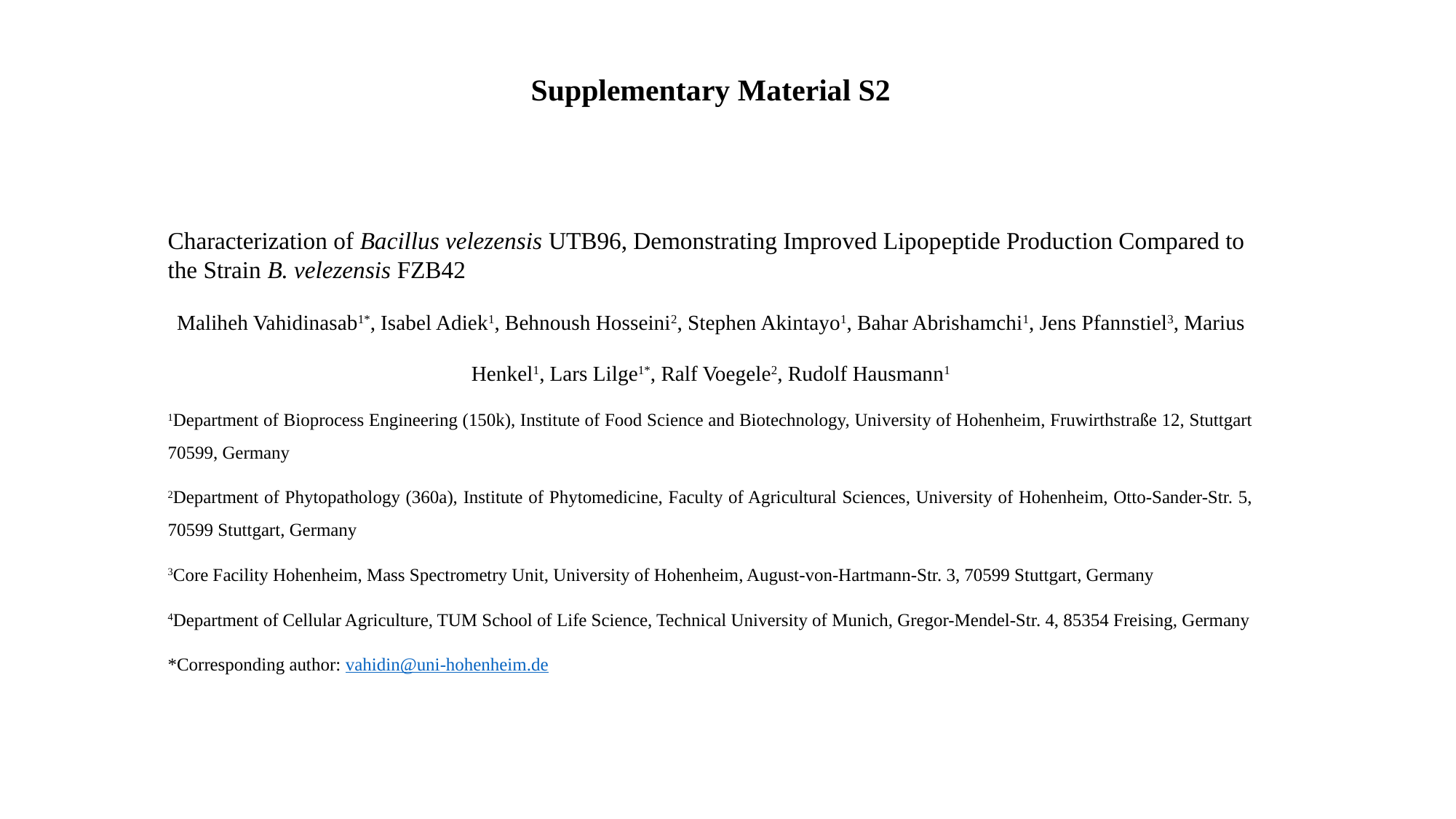

Supplementary Material S2

Characterization of Bacillus velezensis UTB96, Demonstrating Improved Lipopeptide Production Compared to the Strain B. velezensis FZB42
Maliheh Vahidinasab1*, Isabel Adiek1, Behnoush Hosseini2, Stephen Akintayo1, Bahar Abrishamchi1, Jens Pfannstiel3, Marius Henkel1, Lars Lilge1*, Ralf Voegele2, Rudolf Hausmann1
1Department of Bioprocess Engineering (150k), Institute of Food Science and Biotechnology, University of Hohenheim, Fruwirthstraße 12, Stuttgart 70599, Germany
2Department of Phytopathology (360a), Institute of Phytomedicine, Faculty of Agricultural Sciences, University of Hohenheim, Otto-Sander-Str. 5, 70599 Stuttgart, Germany
3Core Facility Hohenheim, Mass Spectrometry Unit, University of Hohenheim, August-von-Hartmann-Str. 3, 70599 Stuttgart, Germany
4Department of Cellular Agriculture, TUM School of Life Science, Technical University of Munich, Gregor-Mendel-Str. 4, 85354 Freising, Germany
*Corresponding author: vahidin@uni-hohenheim.de